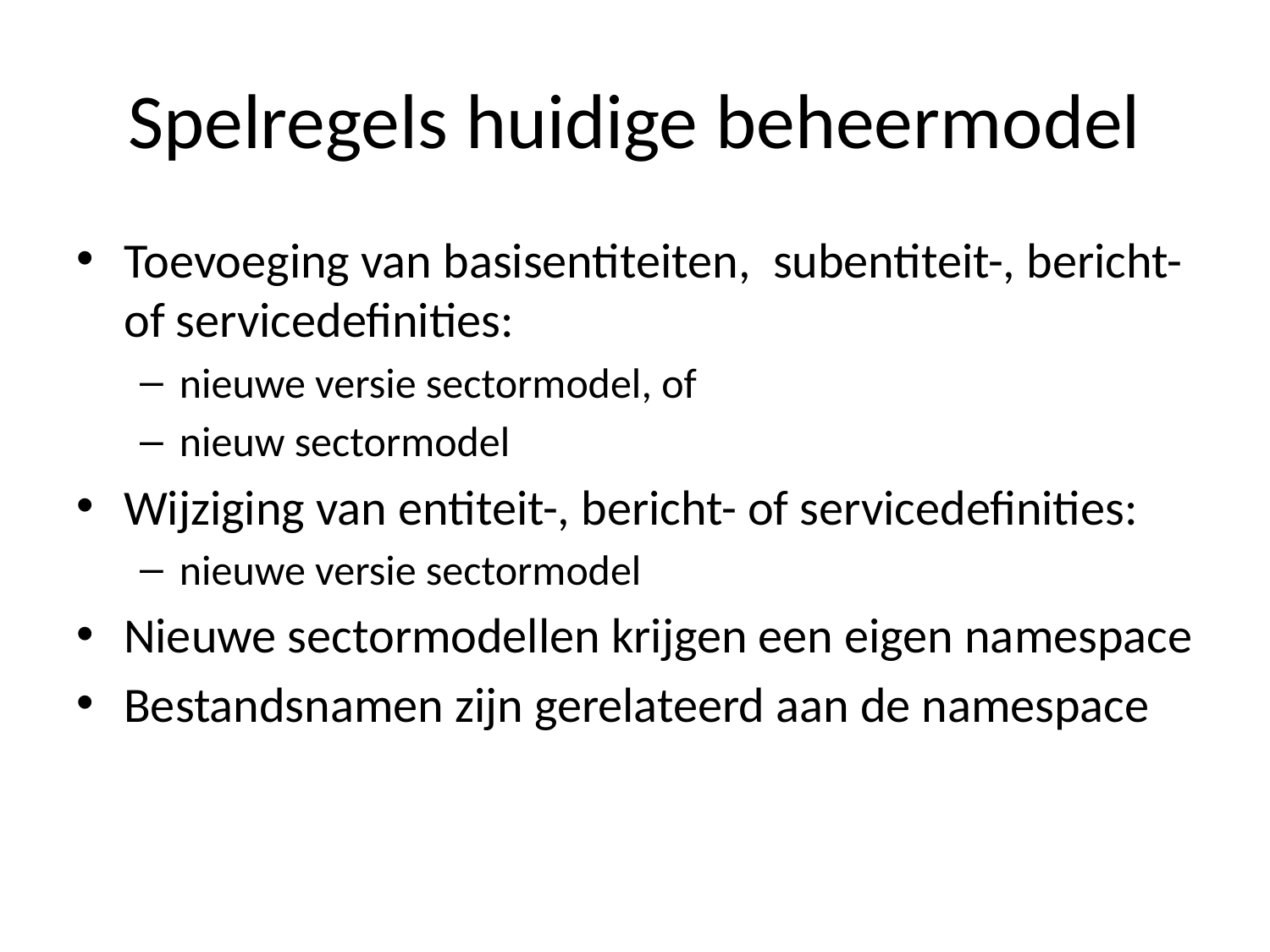

# Spelregels huidige beheermodel
Toevoeging van basisentiteiten,  subentiteit-, bericht- of servicedefinities:
nieuwe versie sectormodel, of
nieuw sectormodel
Wijziging van entiteit-, bericht- of servicedefinities:
nieuwe versie sectormodel
Nieuwe sectormodellen krijgen een eigen namespace
Bestandsnamen zijn gerelateerd aan de namespace